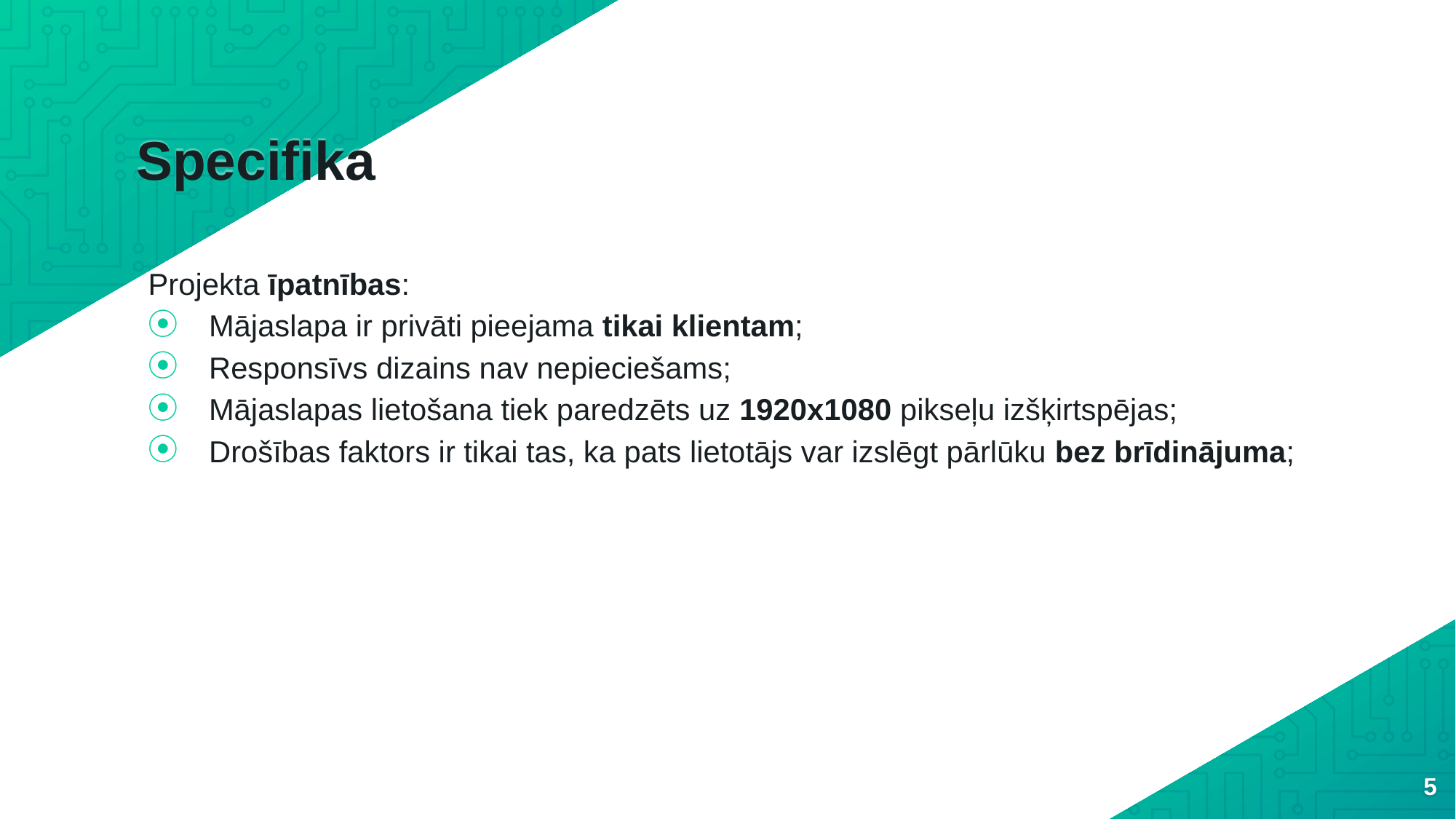

# Specifika
Projekta īpatnības:
Mājaslapa ir privāti pieejama tikai klientam;
Responsīvs dizains nav nepieciešams;
Mājaslapas lietošana tiek paredzēts uz 1920x1080 pikseļu izšķirtspējas;
Drošības faktors ir tikai tas, ka pats lietotājs var izslēgt pārlūku bez brīdinājuma;

5